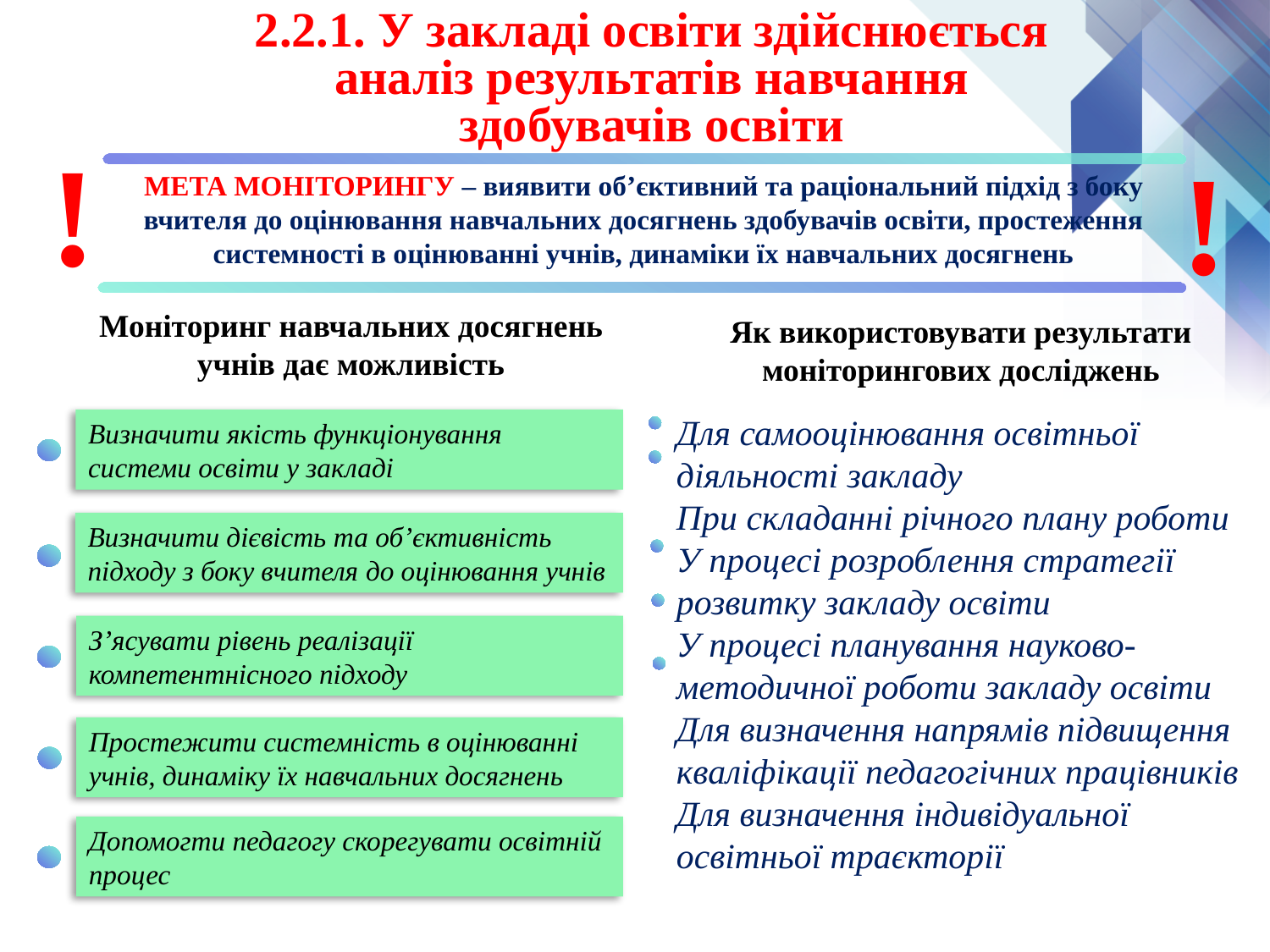

2.2.1. У закладі освіти здійснюється аналіз результатів навчання здобувачів освіти

!
!

МЕТА МОНІТОРИНГУ – виявити об’єктивний та раціональний підхід з боку вчителя до оцінювання навчальних досягнень здобувачів освіти, простеження системності в оцінюванні учнів, динаміки їх навчальних досягнень

Моніторинг навчальних досягнень учнів дає можливість
Як використовувати результати моніторингових досліджень
Визначити якість функціонування  системи освіти у закладі
Для самооцінювання освітньої діяльності закладу
При складанні річного плану роботи
У процесі розроблення стратегії розвитку закладу освіти
У процесі планування науково-методичної роботи закладу освіти
Для визначення напрямів підвищення кваліфікації педагогічних працівників
Для визначення індивідуальної освітньої траєкторії

Визначити дієвість та об’єктивність підходу з боку вчителя до оцінювання учнів

З’ясувати рівень реалізації компетентнісного підходу

Простежити системність в оцінюванні учнів, динаміку їх навчальних досягнень

Допомогти педагогу скорегувати освітній процес